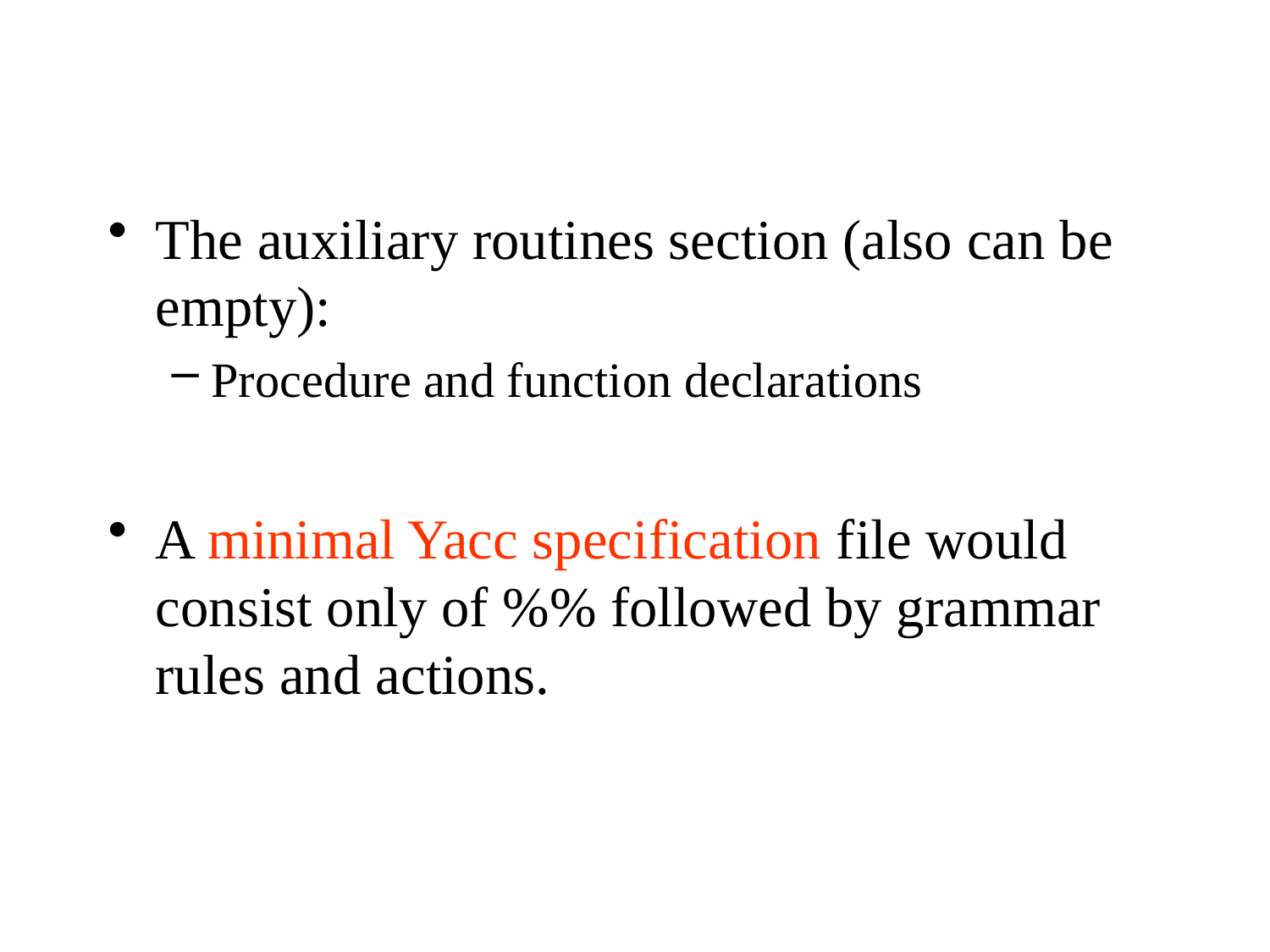

The auxiliary routines section (also can be empty):
Procedure and function declarations

A minimal Yacc specification file would consist only of %% followed by grammar rules and actions.